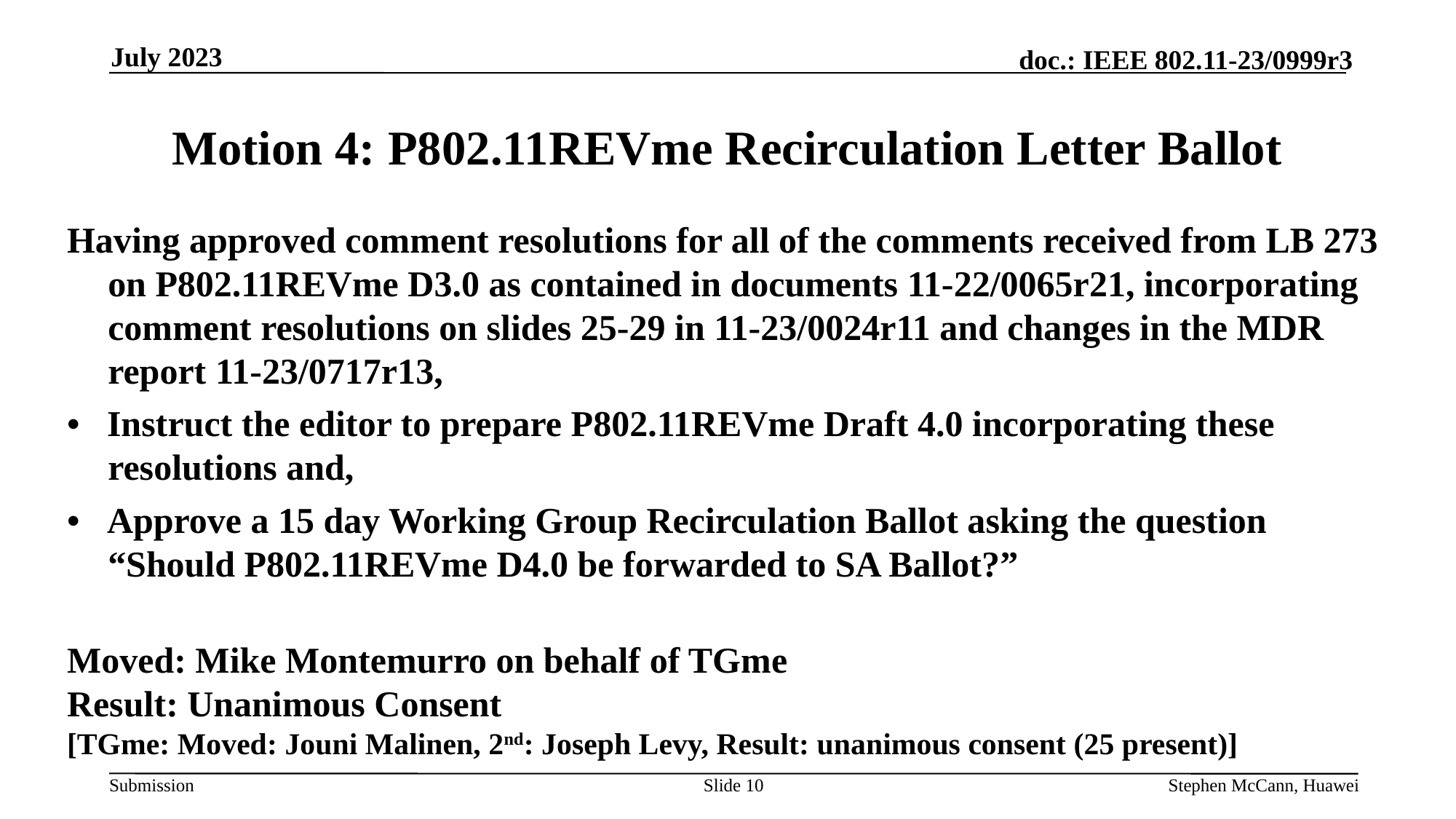

July 2023
# Motion 4: P802.11REVme Recirculation Letter Ballot
Having approved comment resolutions for all of the comments received from LB 273 on P802.11REVme D3.0 as contained in documents 11-22/0065r21, incorporating comment resolutions on slides 25-29 in 11-23/0024r11 and changes in the MDR report 11-23/0717r13,
•   Instruct the editor to prepare P802.11REVme Draft 4.0 incorporating these resolutions and,
•   Approve a 15 day Working Group Recirculation Ballot asking the question “Should P802.11REVme D4.0 be forwarded to SA Ballot?”

Moved: Mike Montemurro on behalf of TGme
Result: Unanimous Consent
[TGme: Moved: Jouni Malinen, 2nd: Joseph Levy, Result: unanimous consent (25 present)]

Slide 10
Stephen McCann, Huawei